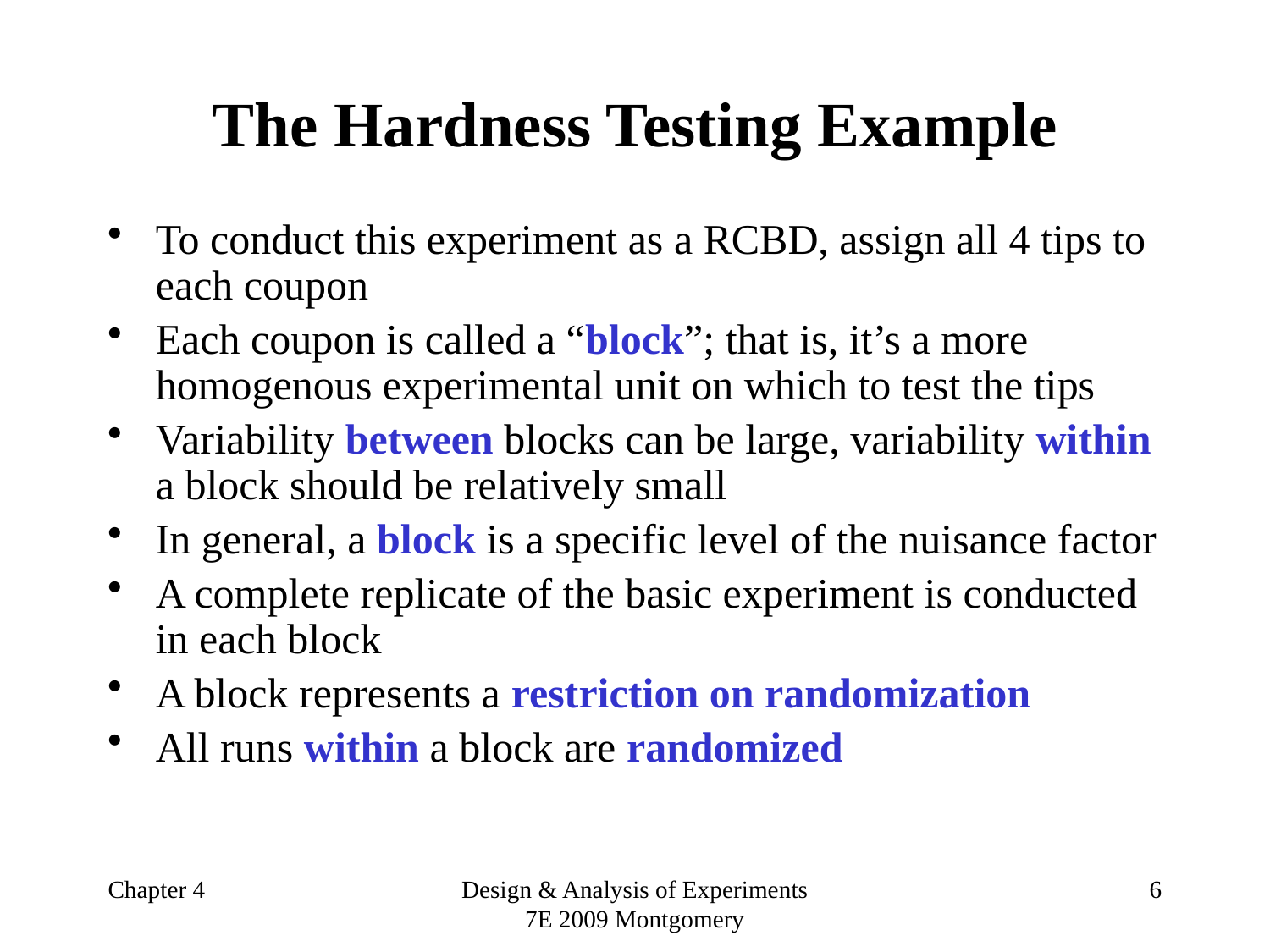

# The Hardness Testing Example
To conduct this experiment as a RCBD, assign all 4 tips to each coupon
Each coupon is called a “block”; that is, it’s a more homogenous experimental unit on which to test the tips
Variability between blocks can be large, variability within a block should be relatively small
In general, a block is a specific level of the nuisance factor
A complete replicate of the basic experiment is conducted in each block
A block represents a restriction on randomization
All runs within a block are randomized
Chapter 4
Design & Analysis of Experiments 7E 2009 Montgomery
6